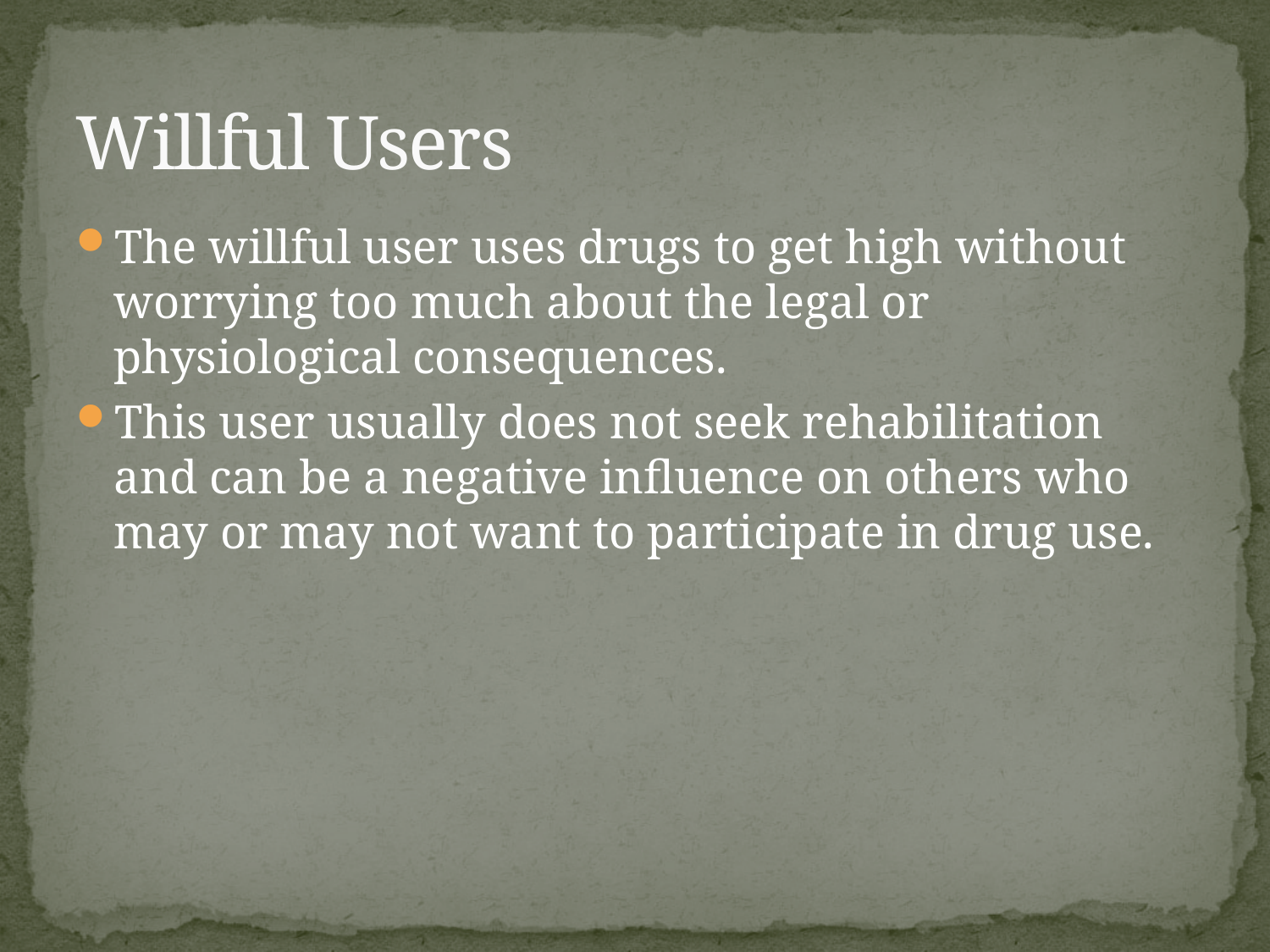

# Willful Users
The willful user uses drugs to get high without worrying too much about the legal or physiological consequences.
This user usually does not seek rehabilitation and can be a negative influence on others who may or may not want to participate in drug use.